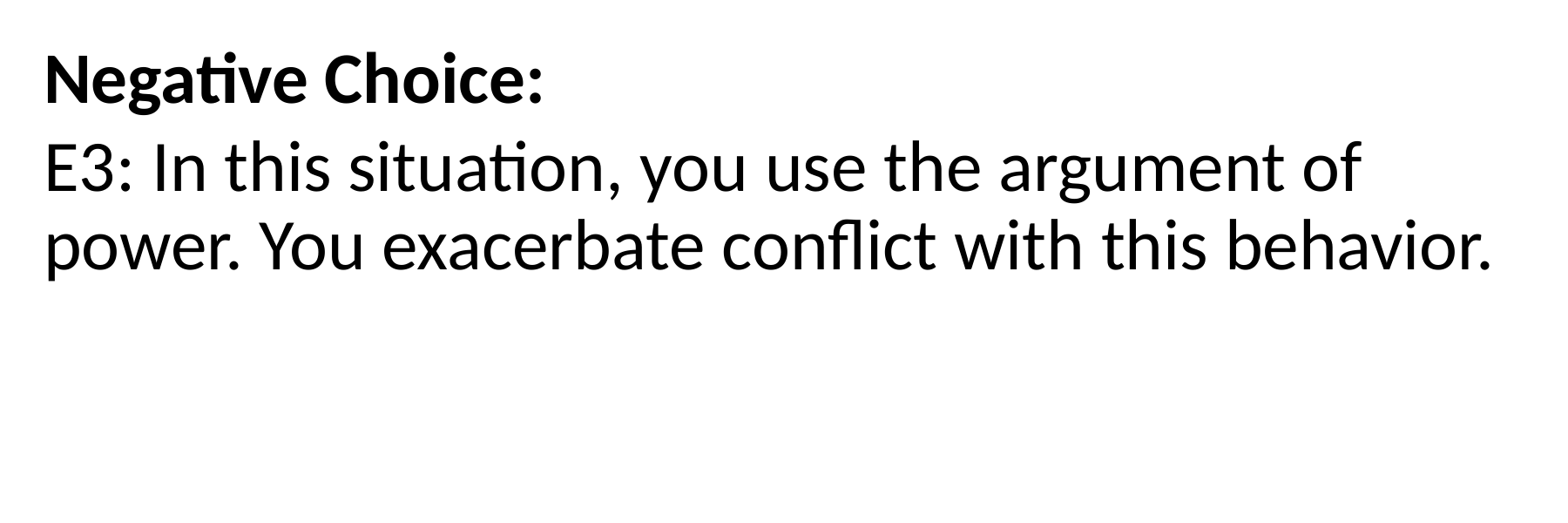

Negative Choice:
E3: In this situation, you use the argument of power. You exacerbate conflict with this behavior.